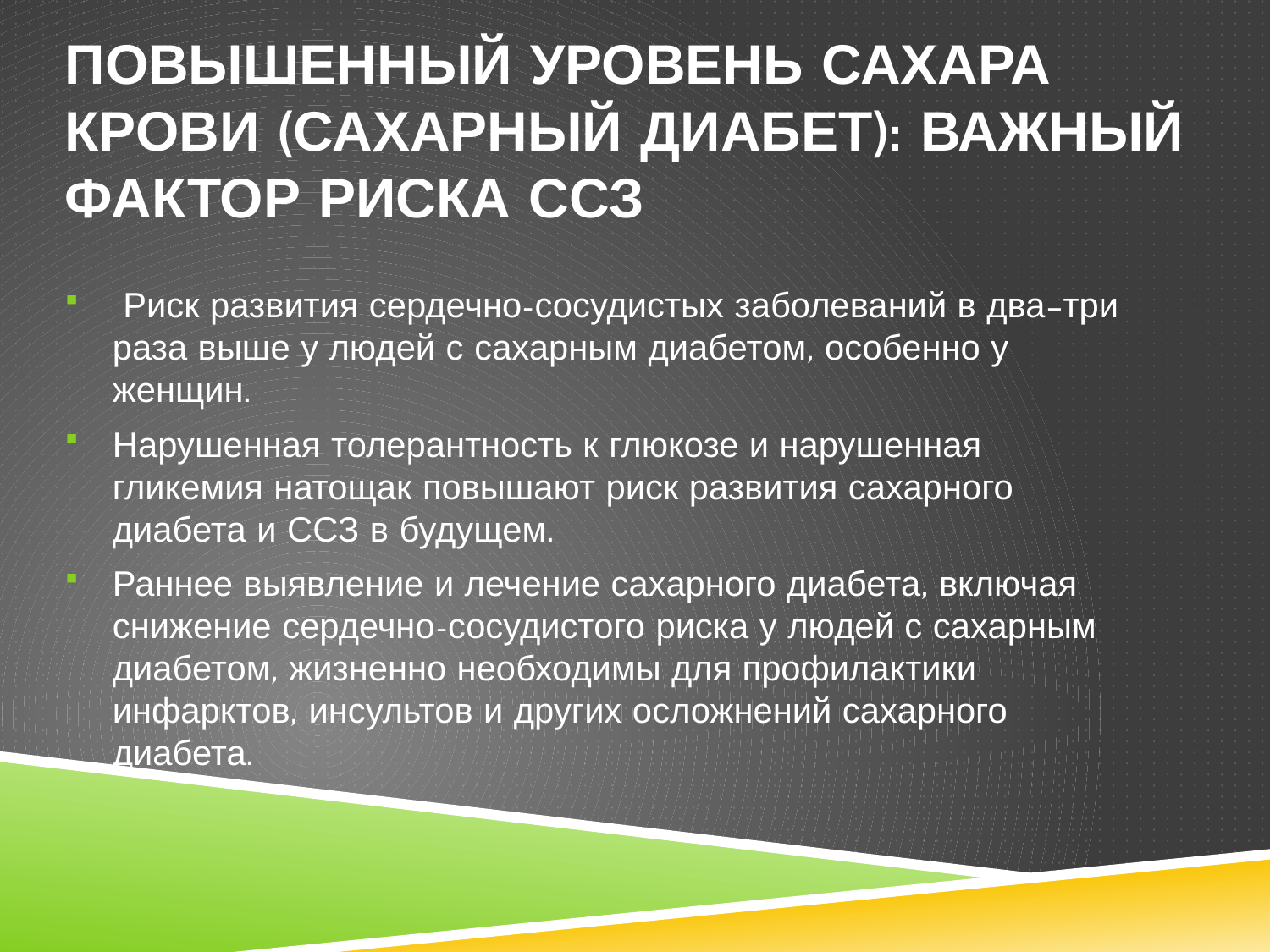

# Повышенный уровень сахара крови (сахарный диабет): важный фактор риска ССЗ
 Риск развития сердечно-сосудистых заболеваний в два–три раза выше у людей с сахарным диабетом, особенно у женщин.
Нарушенная толерантность к глюкозе и нарушенная гликемия натощак повышают риск развития сахарного диабета и ССЗ в будущем.
Раннее выявление и лечение сахарного диабета, включая снижение сердечно-сосудистого риска у людей с сахарным диабетом, жизненно необходимы для профилактики инфарктов, инсультов и других осложнений сахарного диабета.